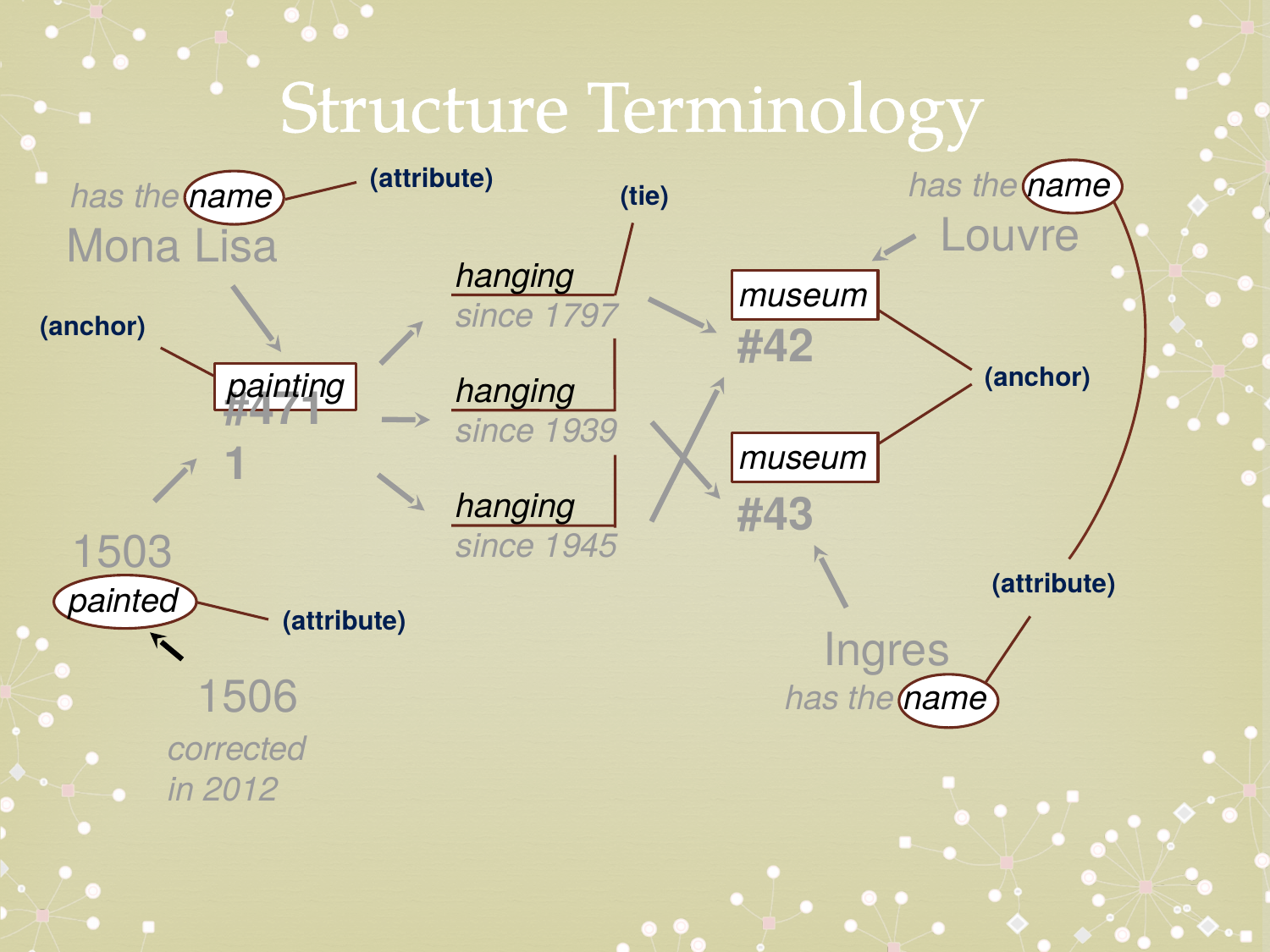

Structure Terminology
(attribute)
has the name

has the name

(tie)

Louvre

Mona Lisa

hanging
since 1797
museum

(anchor)

#42

(anchor)
painting

hanging
since 1939

#4711

museum

hanging
since 1945
#43
1503

(attribute)
painted

(attribute)

Ingres

1506
has the name

corrected
in 2012